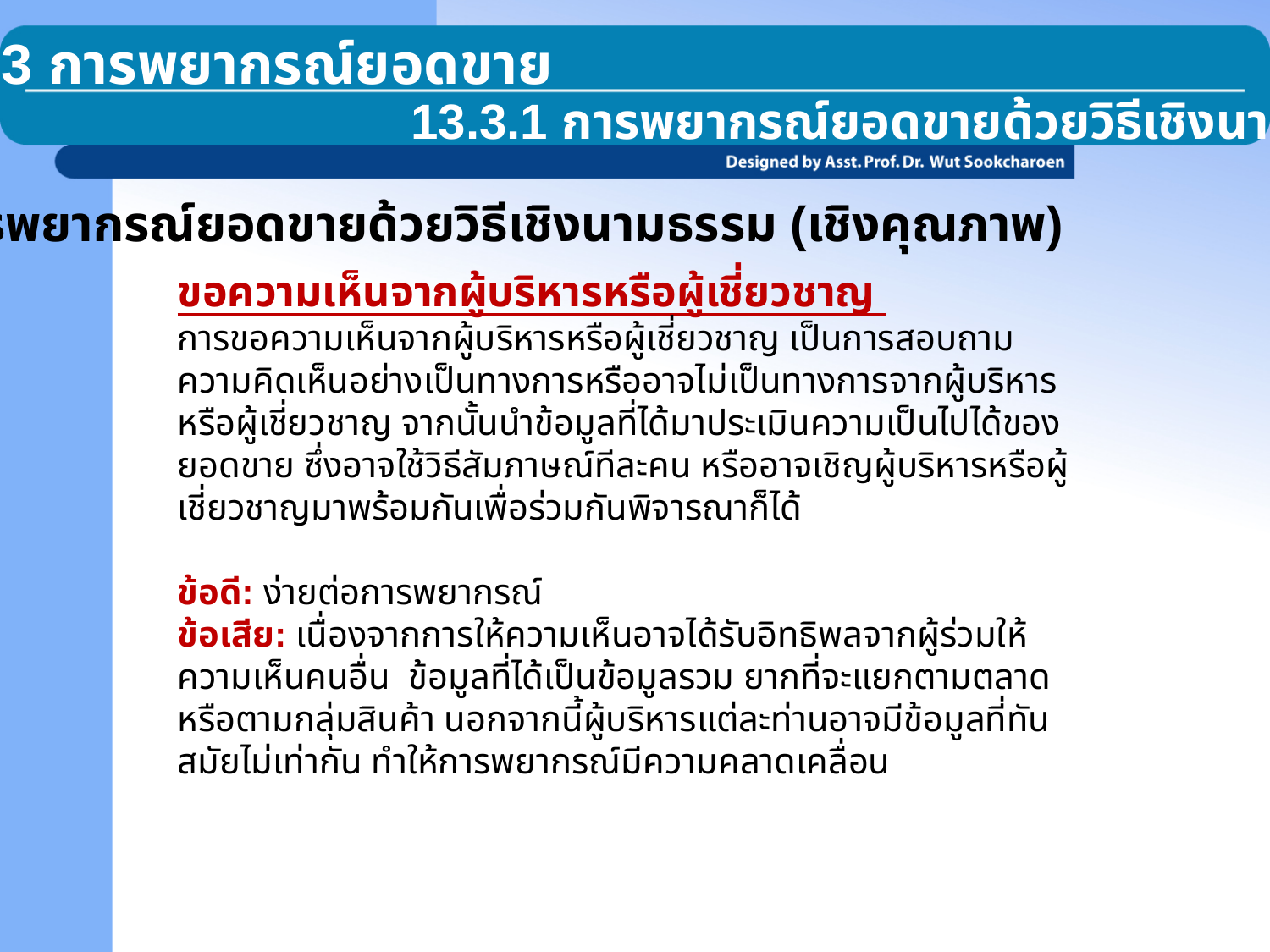

13.3 การพยากรณ์ยอดขาย
13.3.1 การพยากรณ์ยอดขายด้วยวิธีเชิงนามธรรม
การพยากรณ์ยอดขายด้วยวิธีเชิงนามธรรม (เชิงคุณภาพ)
ขอความเห็นจากผู้บริหารหรือผู้เชี่ยวชาญ
การขอความเห็นจากผู้บริหารหรือผู้เชี่ยวชาญ เป็นการสอบถามความคิดเห็นอย่างเป็นทางการหรืออาจไม่เป็นทางการจากผู้บริหารหรือผู้เชี่ยวชาญ จากนั้นนำข้อมูลที่ได้มาประเมินความเป็นไปได้ของยอดขาย ซึ่งอาจใช้วิธีสัมภาษณ์ทีละคน หรืออาจเชิญผู้บริหารหรือผู้เชี่ยวชาญมาพร้อมกันเพื่อร่วมกันพิจารณาก็ได้

ข้อดี: ง่ายต่อการพยากรณ์
ข้อเสีย: เนื่องจากการให้ความเห็นอาจได้รับอิทธิพลจากผู้ร่วมให้ความเห็นคนอื่น  ข้อมูลที่ได้เป็นข้อมูลรวม ยากที่จะแยกตามตลาดหรือตามกลุ่มสินค้า นอกจากนี้ผู้บริหารแต่ละท่านอาจมีข้อมูลที่ทันสมัยไม่เท่ากัน ทำให้การพยากรณ์มีความคลาดเคลื่อน